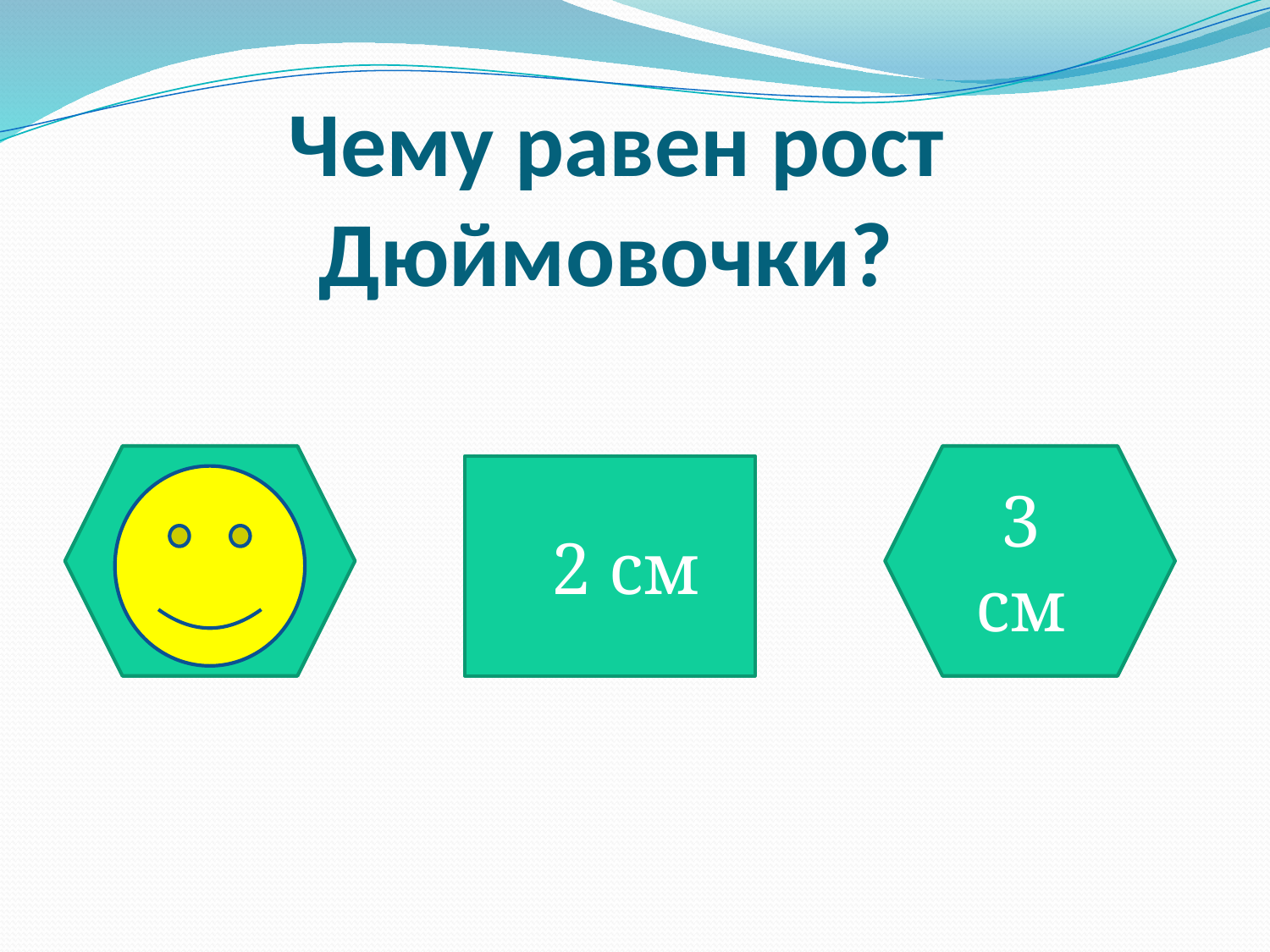

# Чему равен рост Дюймовочки?
2,5 см
3
см
    2 см